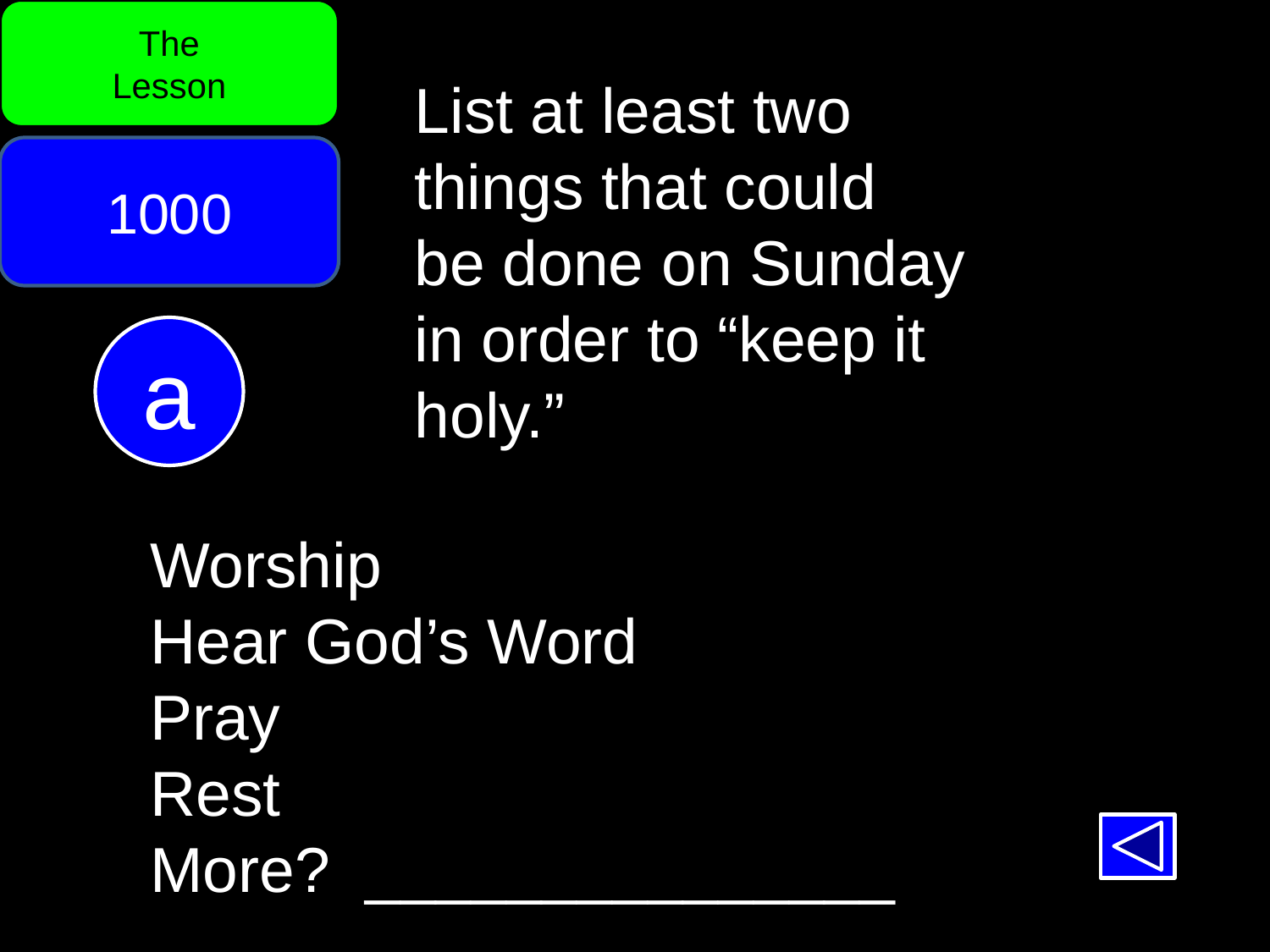

The
Lesson
List at least two
things that could
be done on Sunday
in order to “keep it
holy.”
1000
a
Worship
Hear God’s Word
Pray
Rest
More?  _______________